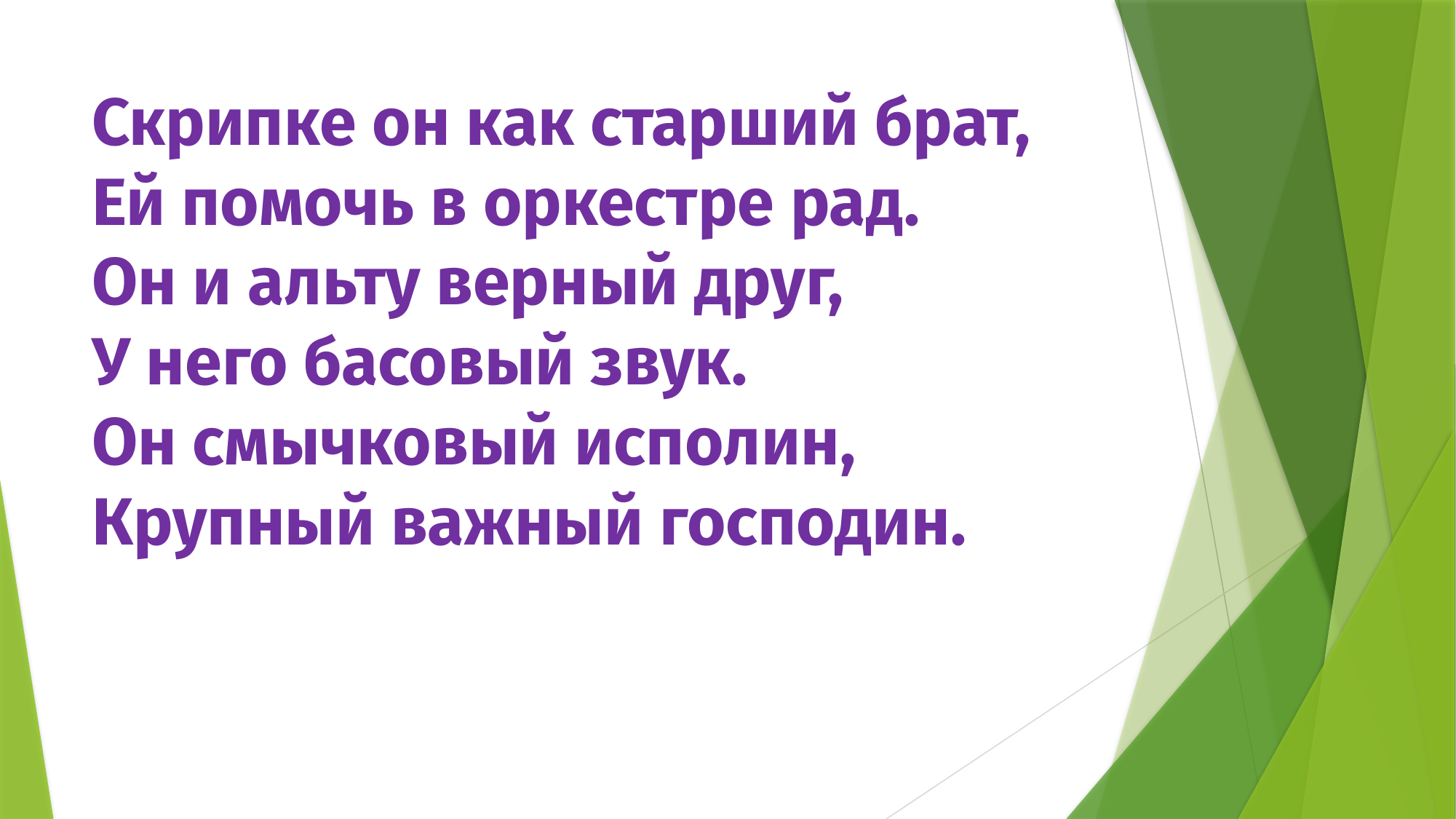

# Скрипке он как старший брат, Ей помочь в оркестре рад. Он и альту верный друг, У него басовый звук. Он смычковый исполин, Крупный важный господин.